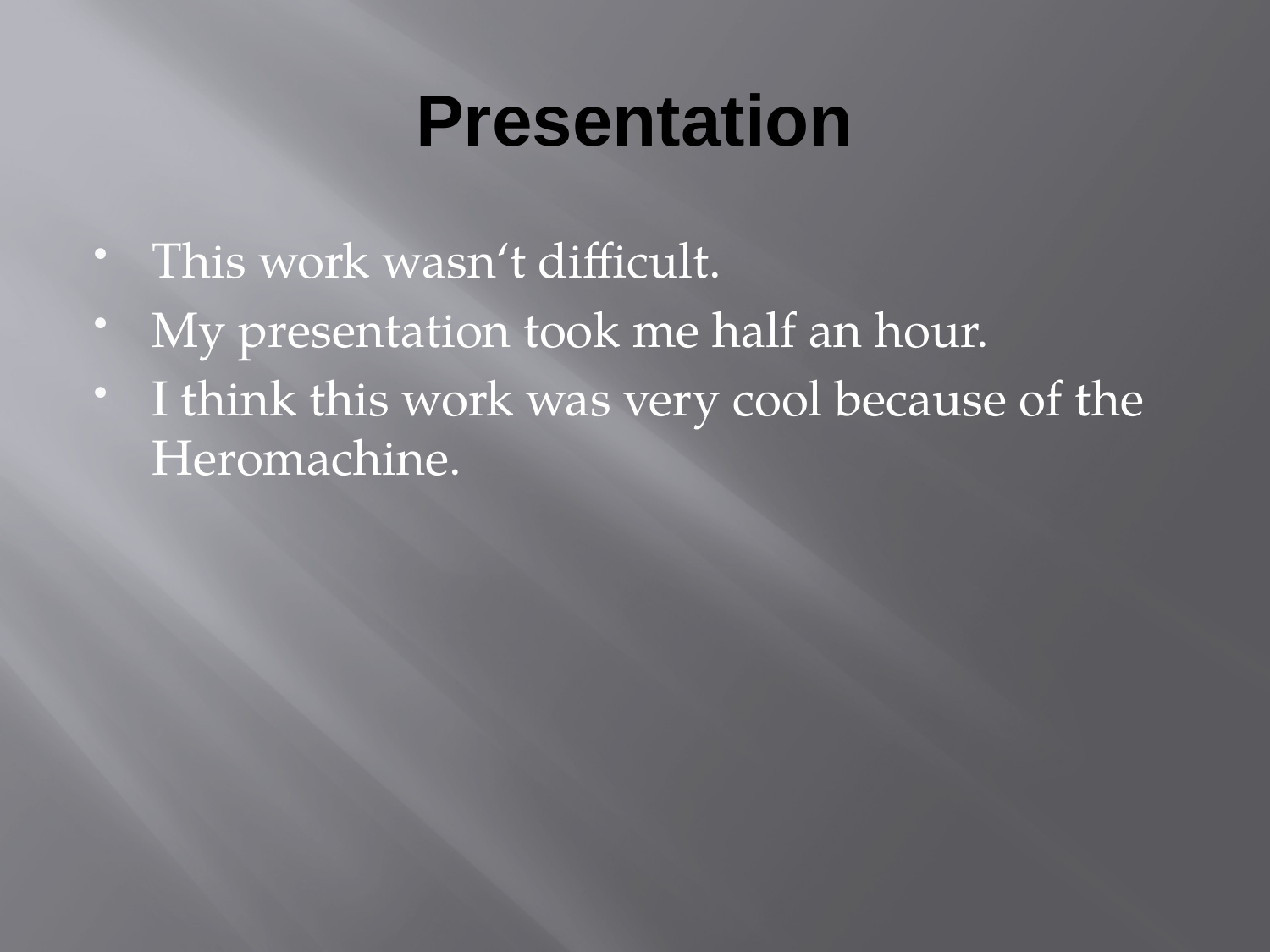

# Presentation
This work wasn‘t difficult.
My presentation took me half an hour.
I think this work was very cool because of the Heromachine.